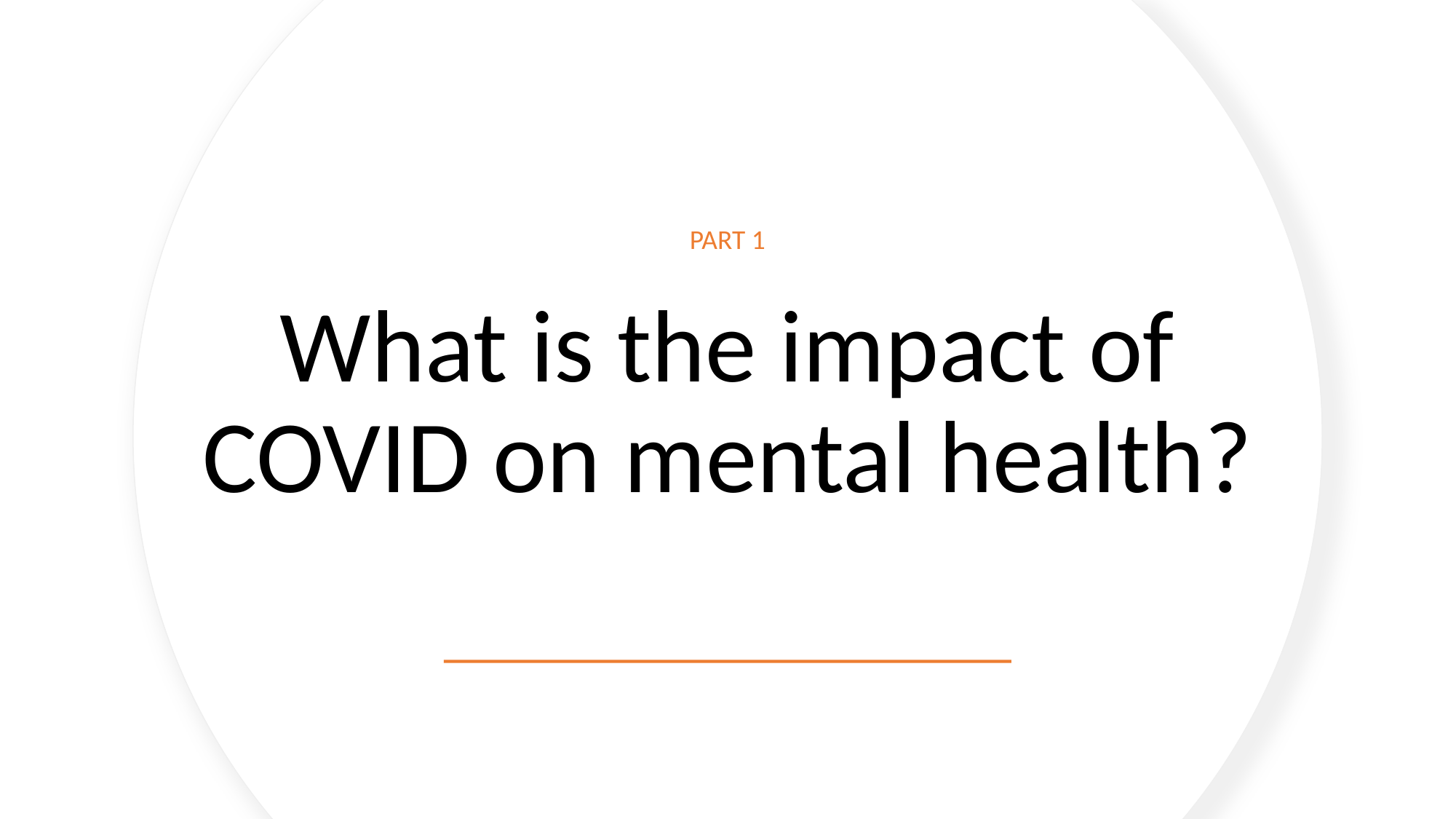

PART 1
# What is the impact of COVID on mental health?